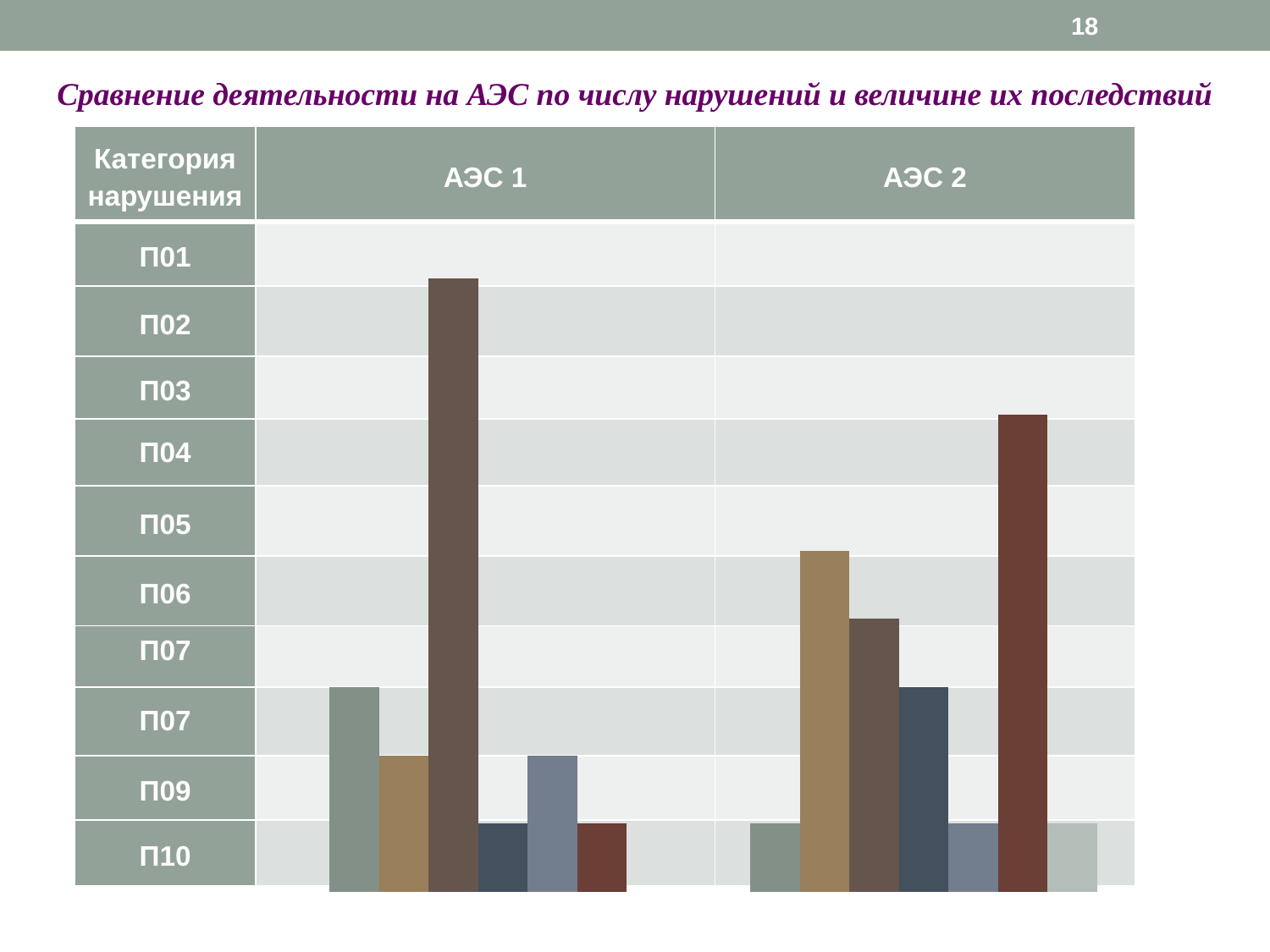

18
Сравнение деятельности на АЭС по числу нарушений и величине их последствий
| Категория нарушения | АЭС 1 | АЭС 2 |
| --- | --- | --- |
| П01 |  |  |
| П02 |  |  |
| П03 |  |  |
| П04 |  |  |
| П05 |  |  |
| П06 |  |  |
| П07 |  |  |
| П07 |  |  |
| П09 |  |  |
| П10 |  |  |

### Chart

| Category | Ряд 1 | Ряд 2 | Ряд 3 | Ряд 4 | Ряд 5 | Ряд 6 | Ряд 7 |
|---|---|---|---|---|---|---|---|
| Категория 1 | 3.0 | 2.0 | 9.0 | 1.0 | 2.0 | 1.0 | None |
| Категория 2 | 1.0 | 5.0 | 4.0 | 3.0 | 1.0 | 7.0 | 1.0 |